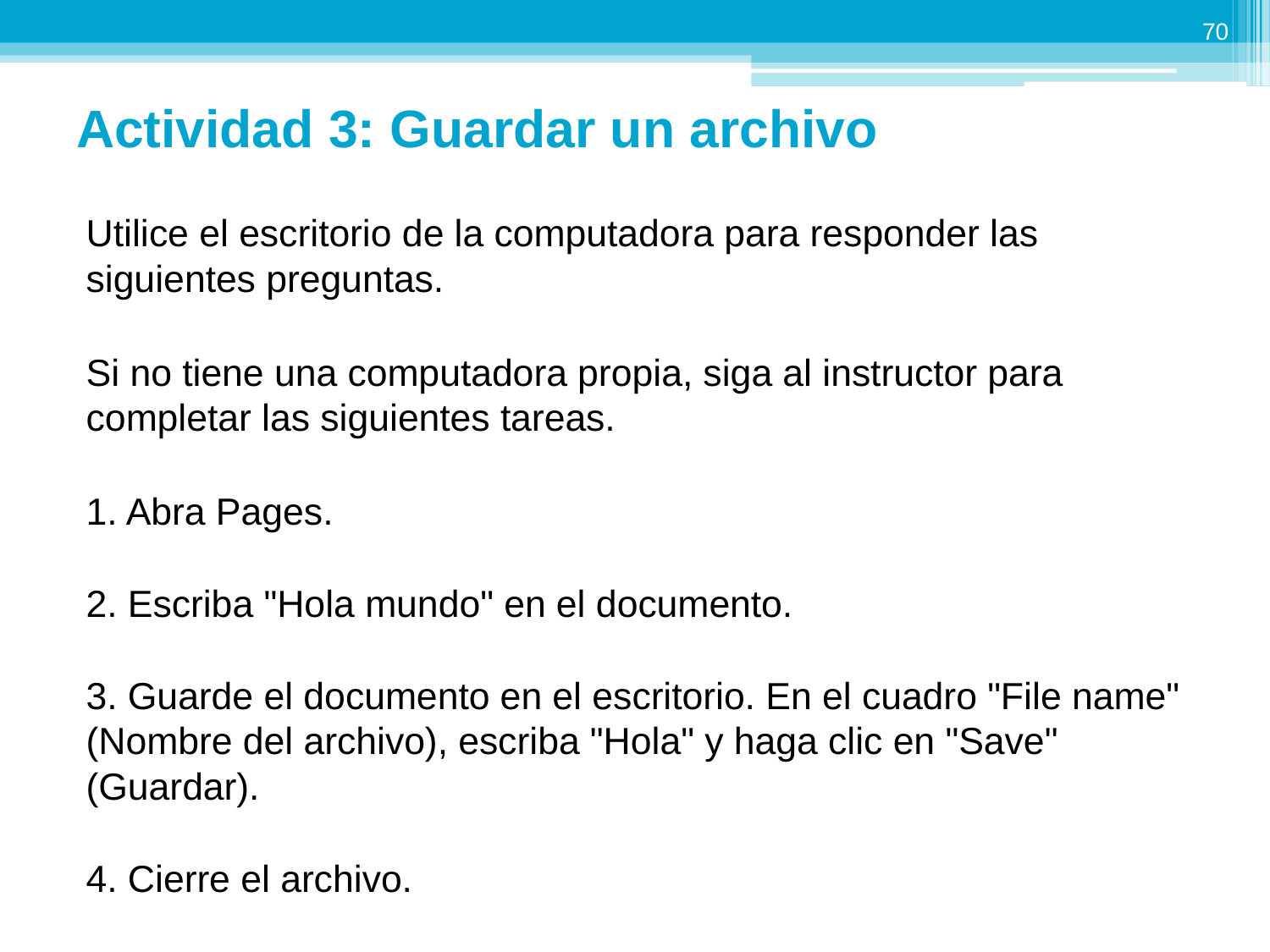

70
# Actividad 3: Guardar un archivo
Utilice el escritorio de la computadora para responder las siguientes preguntas.

Si no tiene una computadora propia, siga al instructor para completar las siguientes tareas.

1. Abra Pages.
2. Escriba "Hola mundo" en el documento.
3. Guarde el documento en el escritorio. En el cuadro "File name" (Nombre del archivo), escriba "Hola" y haga clic en "Save" (Guardar).
4. Cierre el archivo.